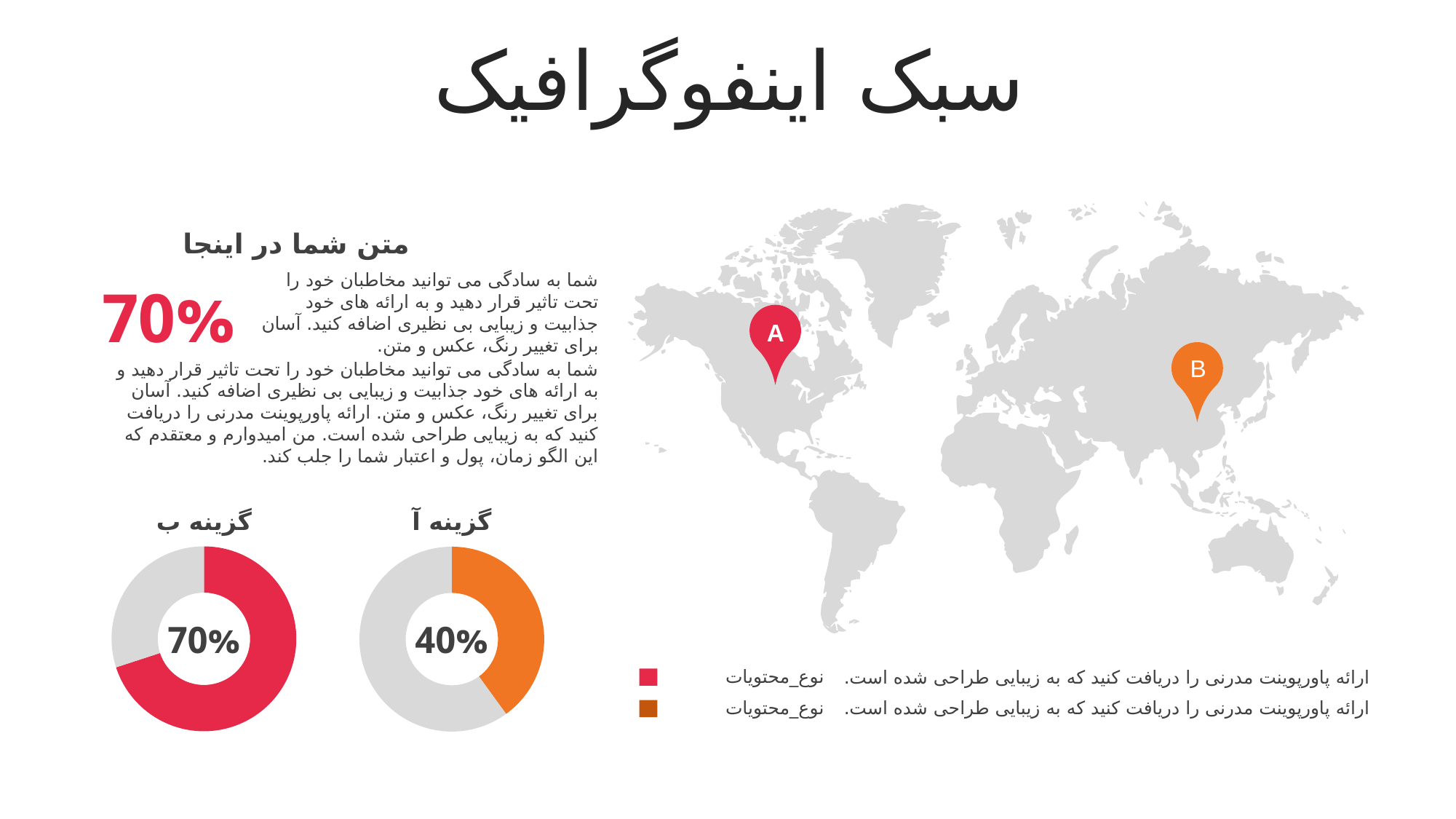

سبک اینفوگرافیک

متن شما در اینجا
شما به سادگی می توانید مخاطبان خود را تحت تاثیر قرار دهید و به ارائه های خود جذابیت و زیبایی بی نظیری اضافه کنید. آسان برای تغییر رنگ، عکس و متن.
70%

A

B
شما به سادگی می توانید مخاطبان خود را تحت تاثیر قرار دهید و به ارائه های خود جذابیت و زیبایی بی نظیری اضافه کنید. آسان برای تغییر رنگ، عکس و متن. ارائه پاورپوینت مدرنی را دریافت کنید که به زیبایی طراحی شده است. من امیدوارم و معتقدم که این الگو زمان، پول و اعتبار شما را جلب کند.
گزینه ب
گزینه آ

### Chart

| Category |  |
|---|---|

### Chart

| Category |  |
|---|---|
70%
40%
نوع_محتویات

نوع_محتویات

ارائه پاورپوینت مدرنی را دریافت کنید که به زیبایی طراحی شده است.
ارائه پاورپوینت مدرنی را دریافت کنید که به زیبایی طراحی شده است.